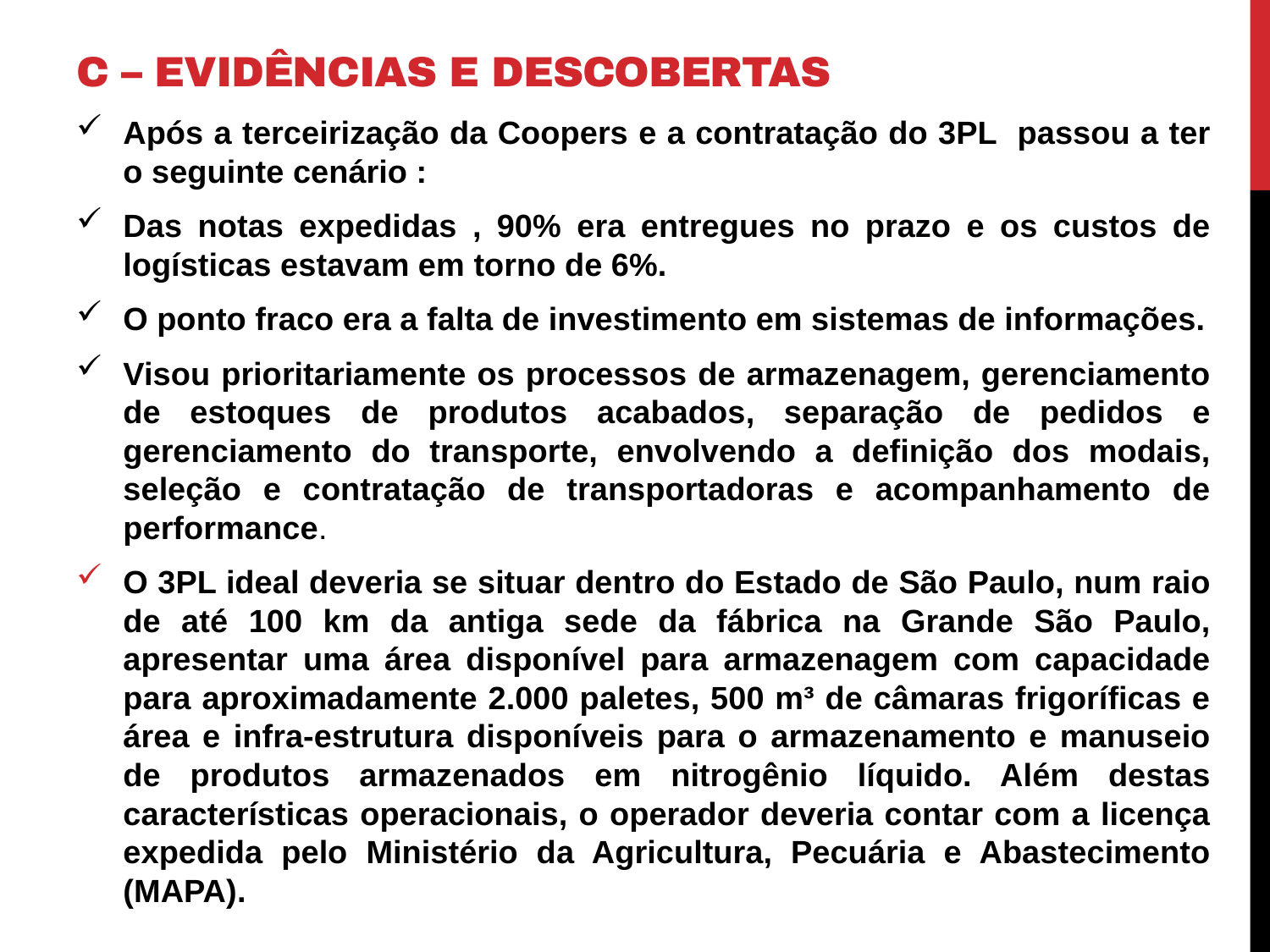

# C – Evidências e Descobertas
Após a terceirização da Coopers e a contratação do 3PL  passou a ter o seguinte cenário :
Das notas expedidas , 90% era entregues no prazo e os custos de logísticas estavam em torno de 6%.
O ponto fraco era a falta de investimento em sistemas de informações.
Visou prioritariamente os processos de armazenagem, gerenciamento de estoques de produtos acabados, separação de pedidos e gerenciamento do transporte, envolvendo a definição dos modais, seleção e contratação de transportadoras e acompanhamento de performance.
O 3PL ideal deveria se situar dentro do Estado de São Paulo, num raio de até 100 km da antiga sede da fábrica na Grande São Paulo, apresentar uma área disponível para armazenagem com capacidade para aproximadamente 2.000 paletes, 500 m³ de câmaras frigoríficas e área e infra-estrutura disponíveis para o armazenamento e manuseio de produtos armazenados em nitrogênio líquido. Além destas características operacionais, o operador deveria contar com a licença expedida pelo Ministério da Agricultura, Pecuária e Abastecimento (MAPA).